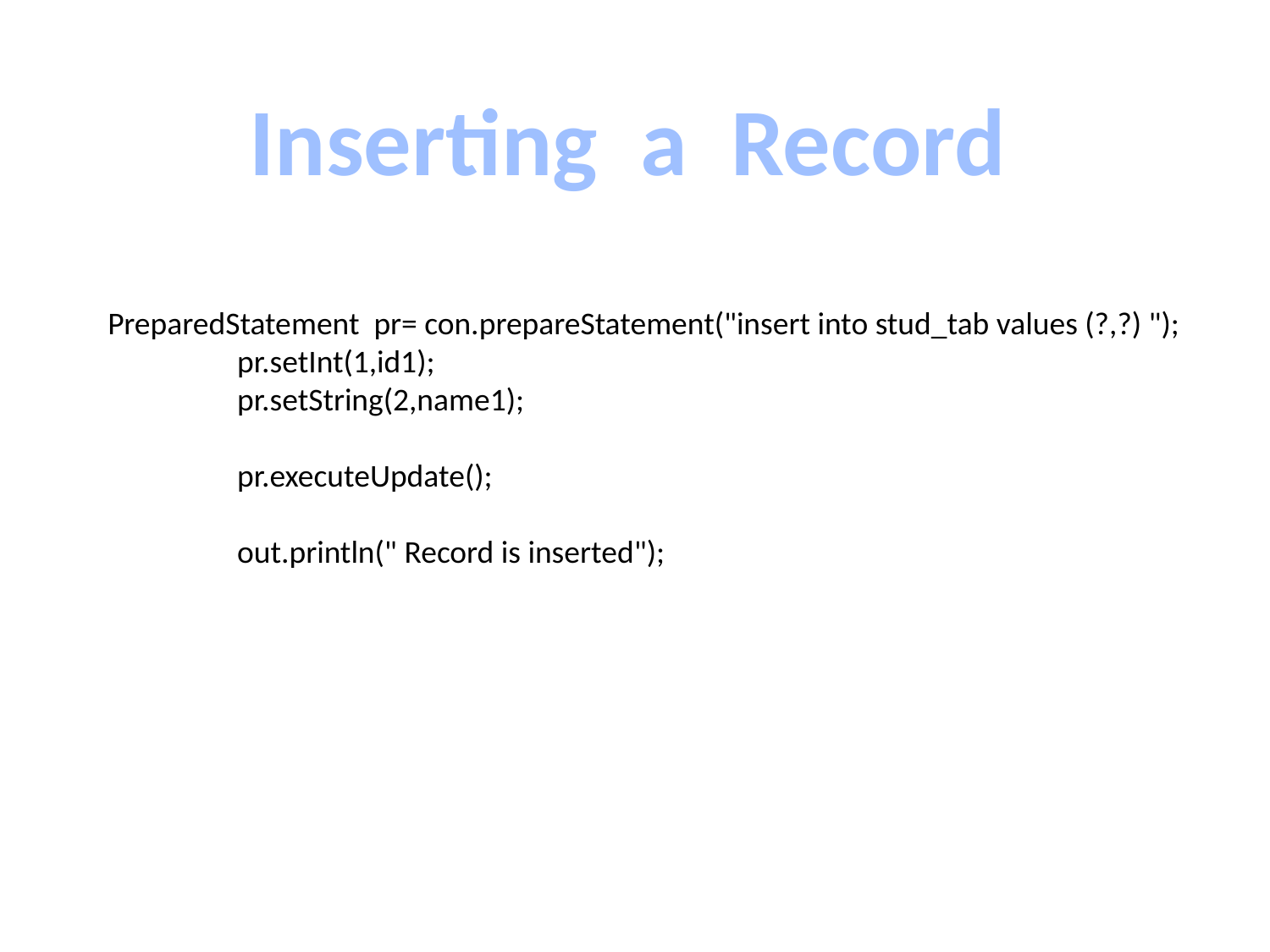

Inserting  a  Record
PreparedStatement  pr= con.prepareStatement("insert into stud_tab values (?,?) ");
                  pr.setInt(1,id1);
                  pr.setString(2,name1);

                  pr.executeUpdate();

                  out.println(" Record is inserted");